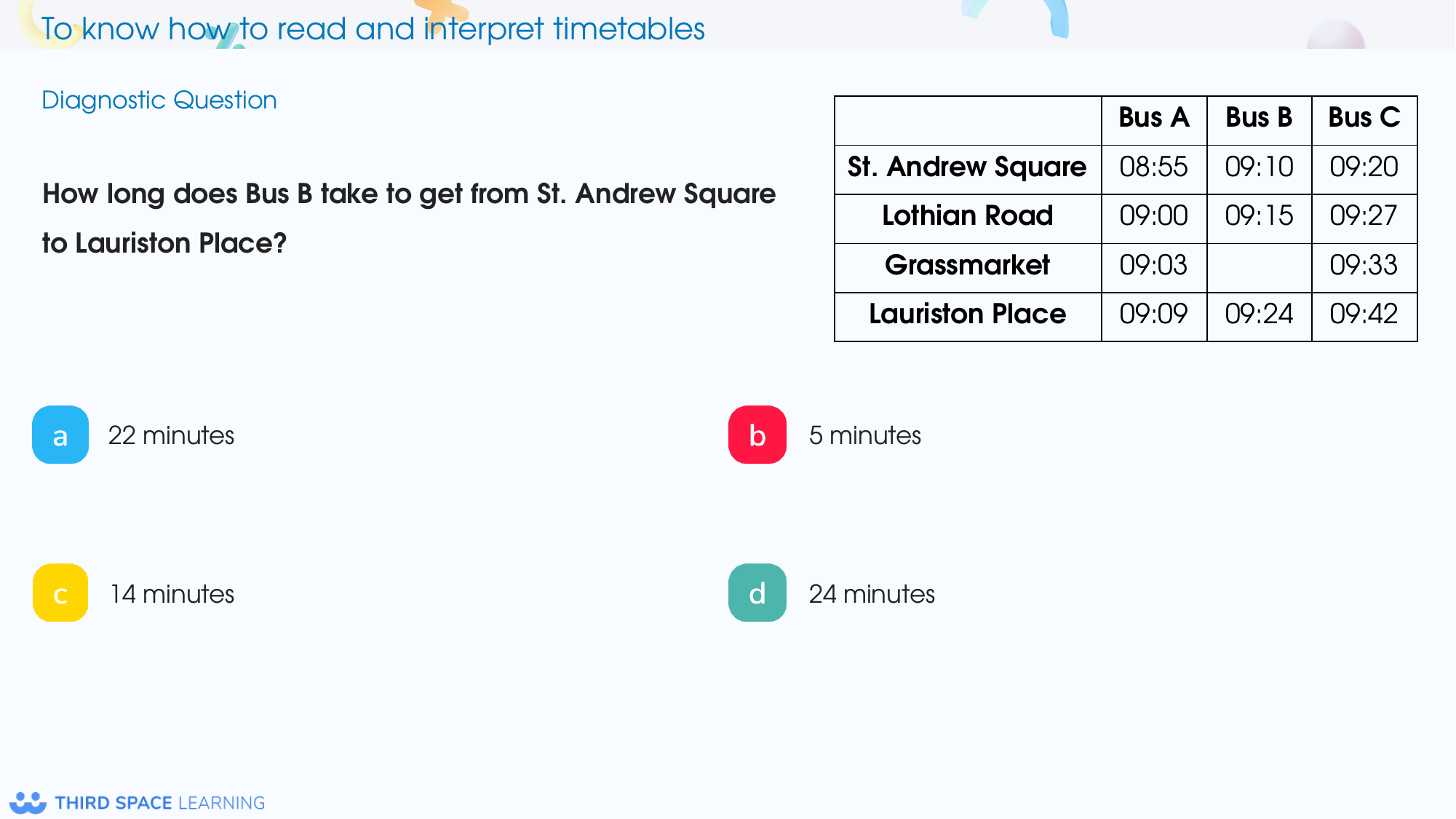

|  | Bus A | Bus B | Bus C |
| --- | --- | --- | --- |
| St. Andrew Square | 08:55 | 09:10 | 09:20 |
| Lothian Road | 09:00 | 09:15 | 09:27 |
| Grassmarket | 09:03 |  | 09:33 |
| Lauriston Place | 09:09 | 09:24 | 09:42 |
How long does Bus B take to get from St. Andrew Square to Lauriston Place?
22 minutes
5 minutes
14 minutes
24 minutes